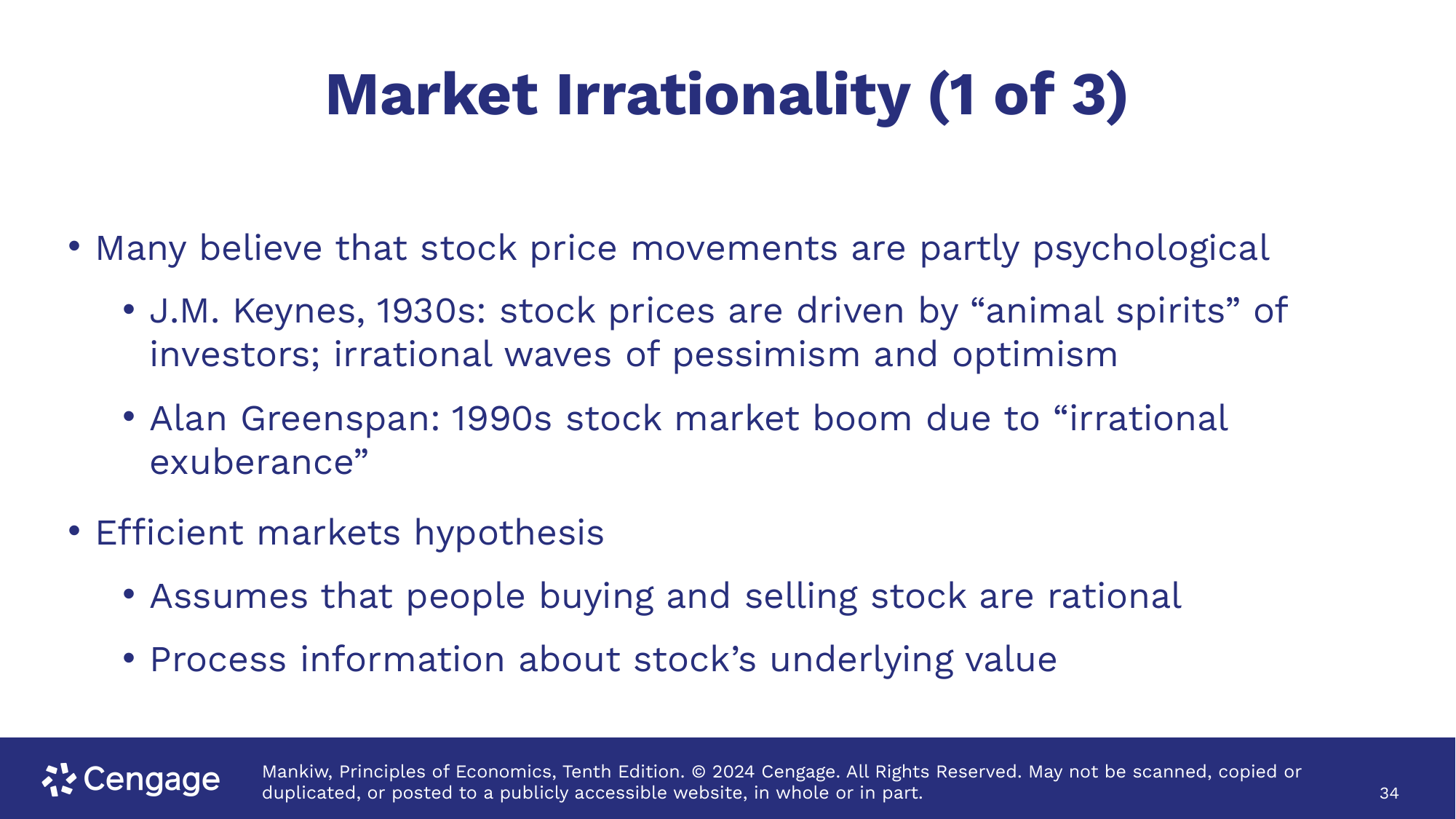

# Market Irrationality (1 of 3)
Many believe that stock price movements are partly psychological
J.M. Keynes, 1930s: stock prices are driven by “animal spirits” of investors; irrational waves of pessimism and optimism
Alan Greenspan: 1990s stock market boom due to “irrational exuberance”
Efficient markets hypothesis
Assumes that people buying and selling stock are rational
Process information about stock’s underlying value